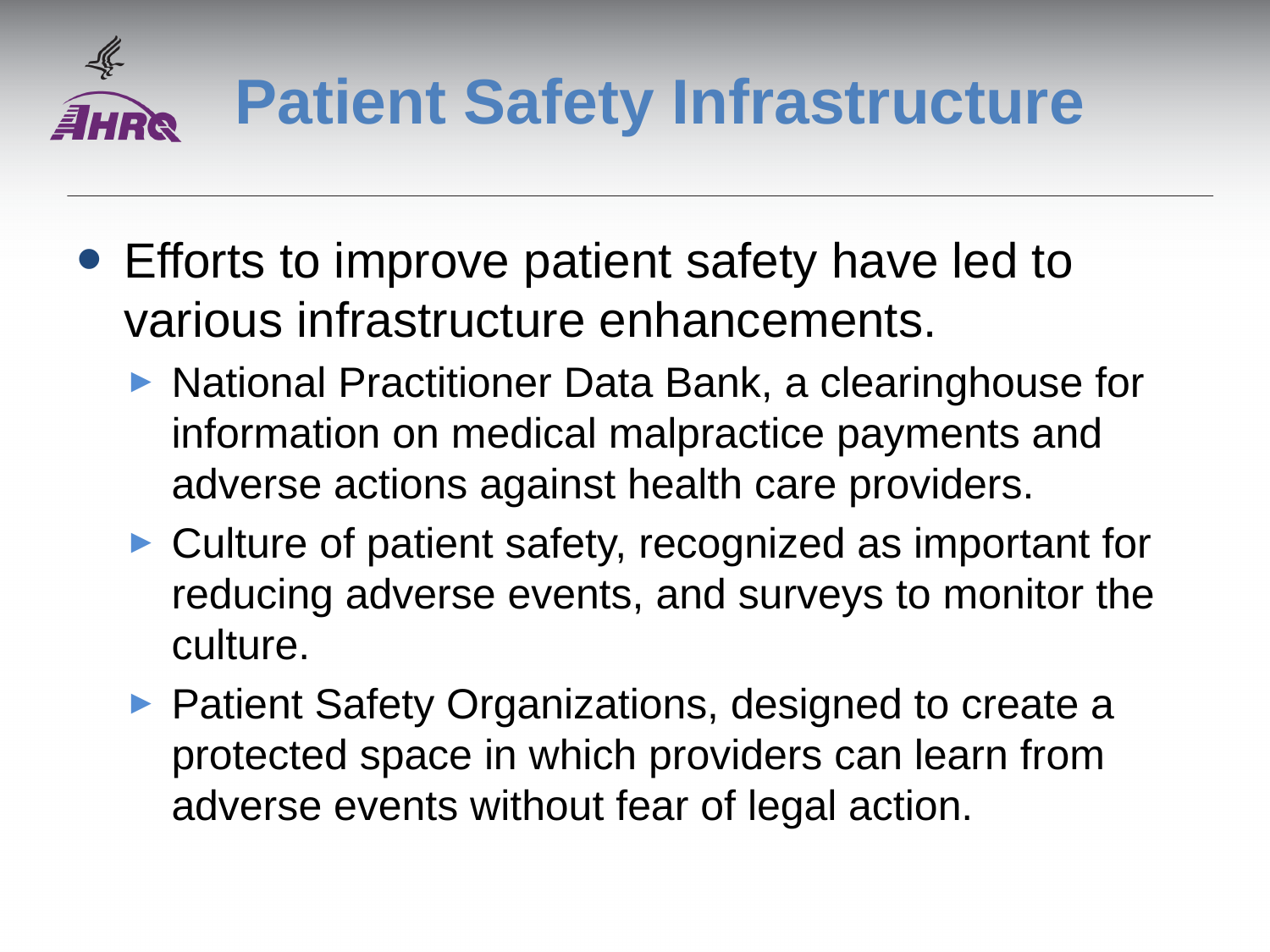

# Patient Safety Infrastructure
Efforts to improve patient safety have led to various infrastructure enhancements.
National Practitioner Data Bank, a clearinghouse for information on medical malpractice payments and adverse actions against health care providers.
Culture of patient safety, recognized as important for reducing adverse events, and surveys to monitor the culture.
Patient Safety Organizations, designed to create a protected space in which providers can learn from adverse events without fear of legal action.